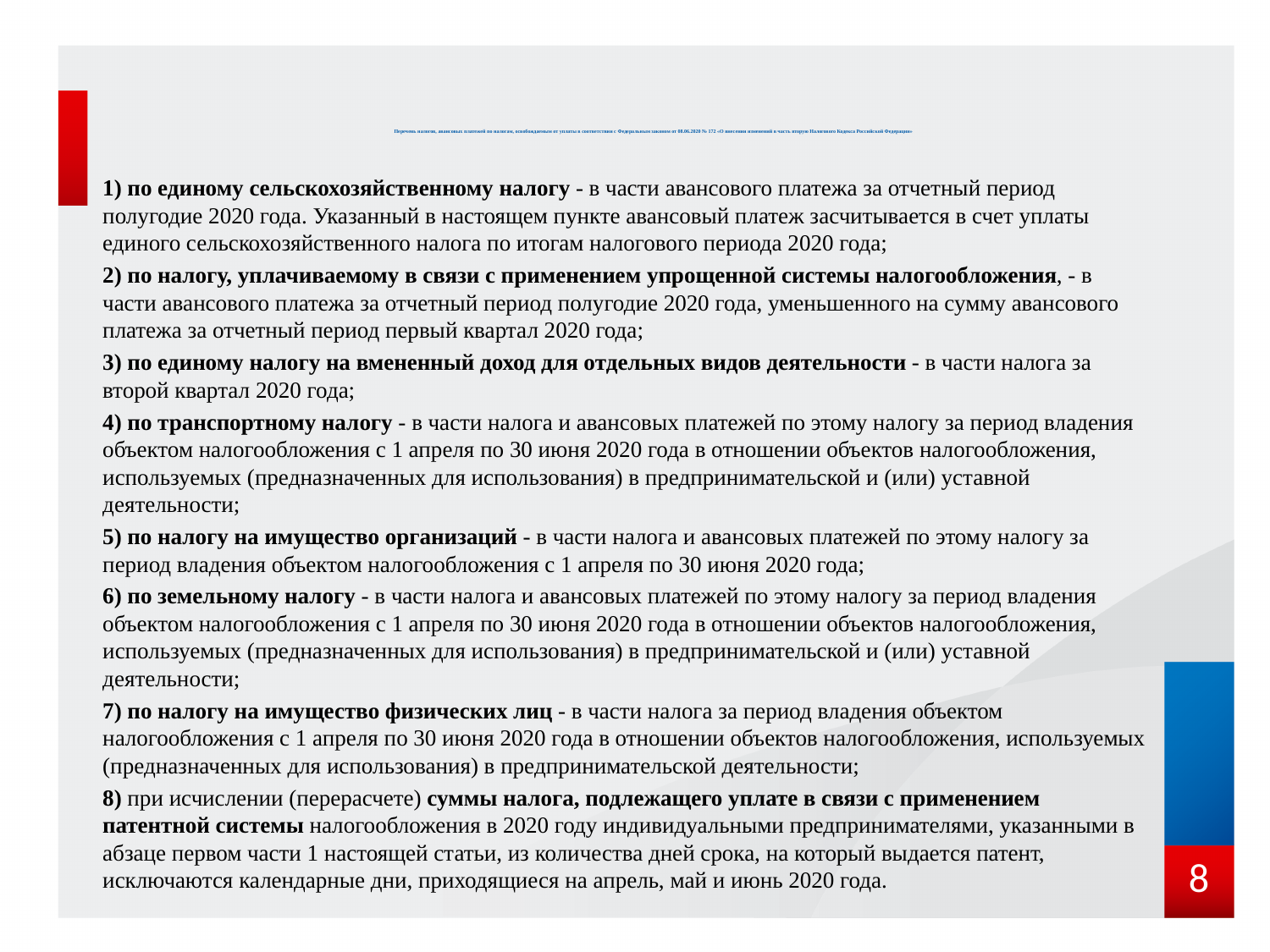

# Перечень налогов, авансовых платежей по налогам, освобождаемым от уплаты в соответствии с Федеральным законом от 08.06.2020 № 172 «О внесении изменений в часть вторую Налогового Кодекса Российской Федерации»
1) по единому сельскохозяйственному налогу - в части авансового платежа за отчетный период полугодие 2020 года. Указанный в настоящем пункте авансовый платеж засчитывается в счет уплаты единого сельскохозяйственного налога по итогам налогового периода 2020 года;
2) по налогу, уплачиваемому в связи с применением упрощенной системы налогообложения, - в части авансового платежа за отчетный период полугодие 2020 года, уменьшенного на сумму авансового платежа за отчетный период первый квартал 2020 года;
3) по единому налогу на вмененный доход для отдельных видов деятельности - в части налога за второй квартал 2020 года;
4) по транспортному налогу - в части налога и авансовых платежей по этому налогу за период владения объектом налогообложения с 1 апреля по 30 июня 2020 года в отношении объектов налогообложения, используемых (предназначенных для использования) в предпринимательской и (или) уставной деятельности;
5) по налогу на имущество организаций - в части налога и авансовых платежей по этому налогу за период владения объектом налогообложения с 1 апреля по 30 июня 2020 года;
6) по земельному налогу - в части налога и авансовых платежей по этому налогу за период владения объектом налогообложения с 1 апреля по 30 июня 2020 года в отношении объектов налогообложения, используемых (предназначенных для использования) в предпринимательской и (или) уставной деятельности;
7) по налогу на имущество физических лиц - в части налога за период владения объектом налогообложения с 1 апреля по 30 июня 2020 года в отношении объектов налогообложения, используемых (предназначенных для использования) в предпринимательской деятельности;
8) при исчислении (перерасчете) суммы налога, подлежащего уплате в связи с применением патентной системы налогообложения в 2020 году индивидуальными предпринимателями, указанными в абзаце первом части 1 настоящей статьи, из количества дней срока, на который выдается патент, исключаются календарные дни, приходящиеся на апрель, май и июнь 2020 года.

8